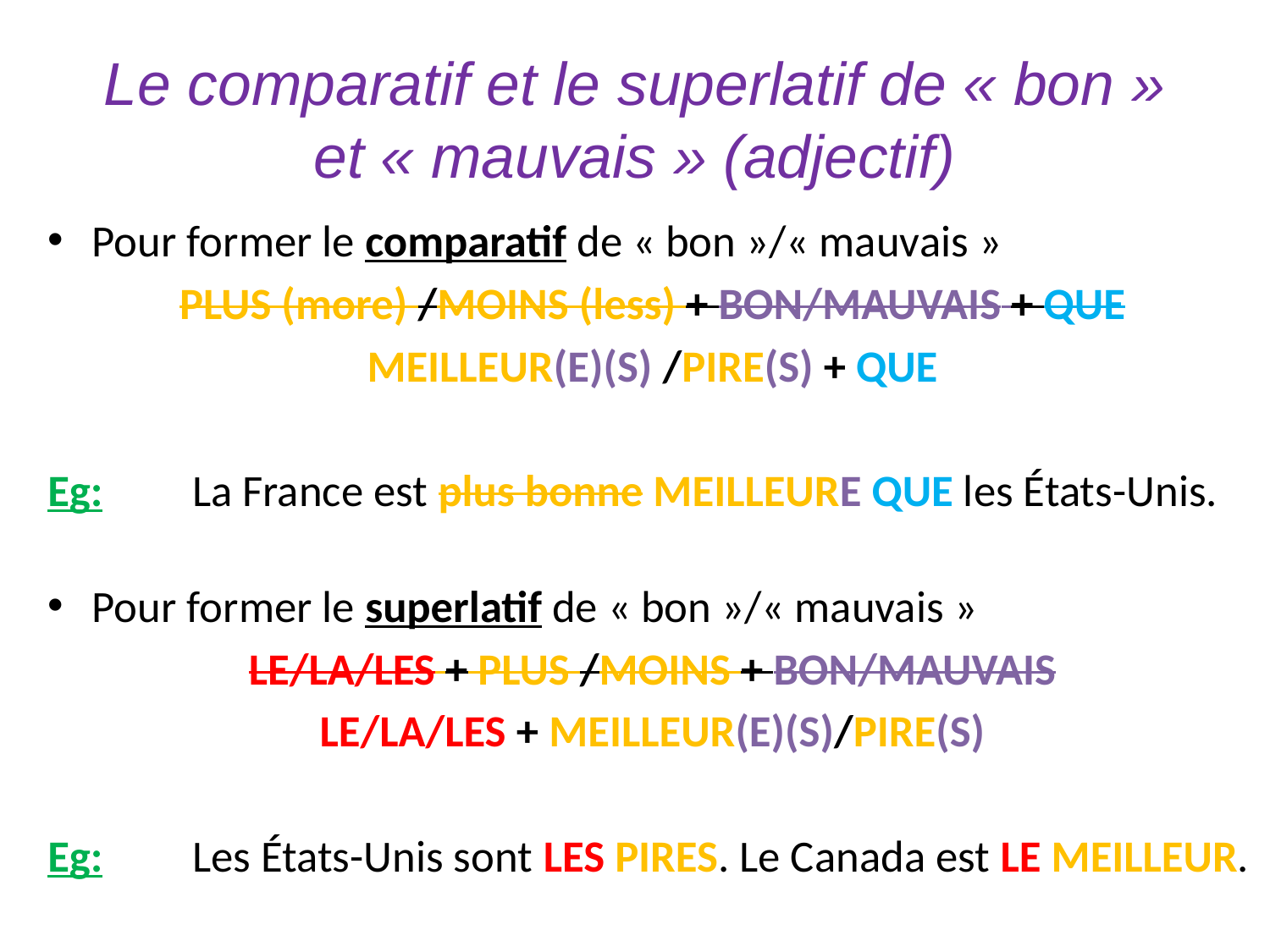

# Le comparatif et le superlatif de « bon » et « mauvais » (adjectif)
Pour former le comparatif de « bon »/« mauvais »
PLUS (more) /MOINS (less) + BON/MAUVAIS + QUE
MEILLEUR(E)(S) /PIRE(S) + QUE

Eg:	La France est plus bonne MEILLEURE QUE les États-Unis.
Pour former le superlatif de « bon »/« mauvais »
LE/LA/LES + PLUS /MOINS + BON/MAUVAIS
LE/LA/LES + MEILLEUR(E)(S)/PIRE(S)

Eg:	Les États-Unis sont LES PIRES. Le Canada est LE MEILLEUR.